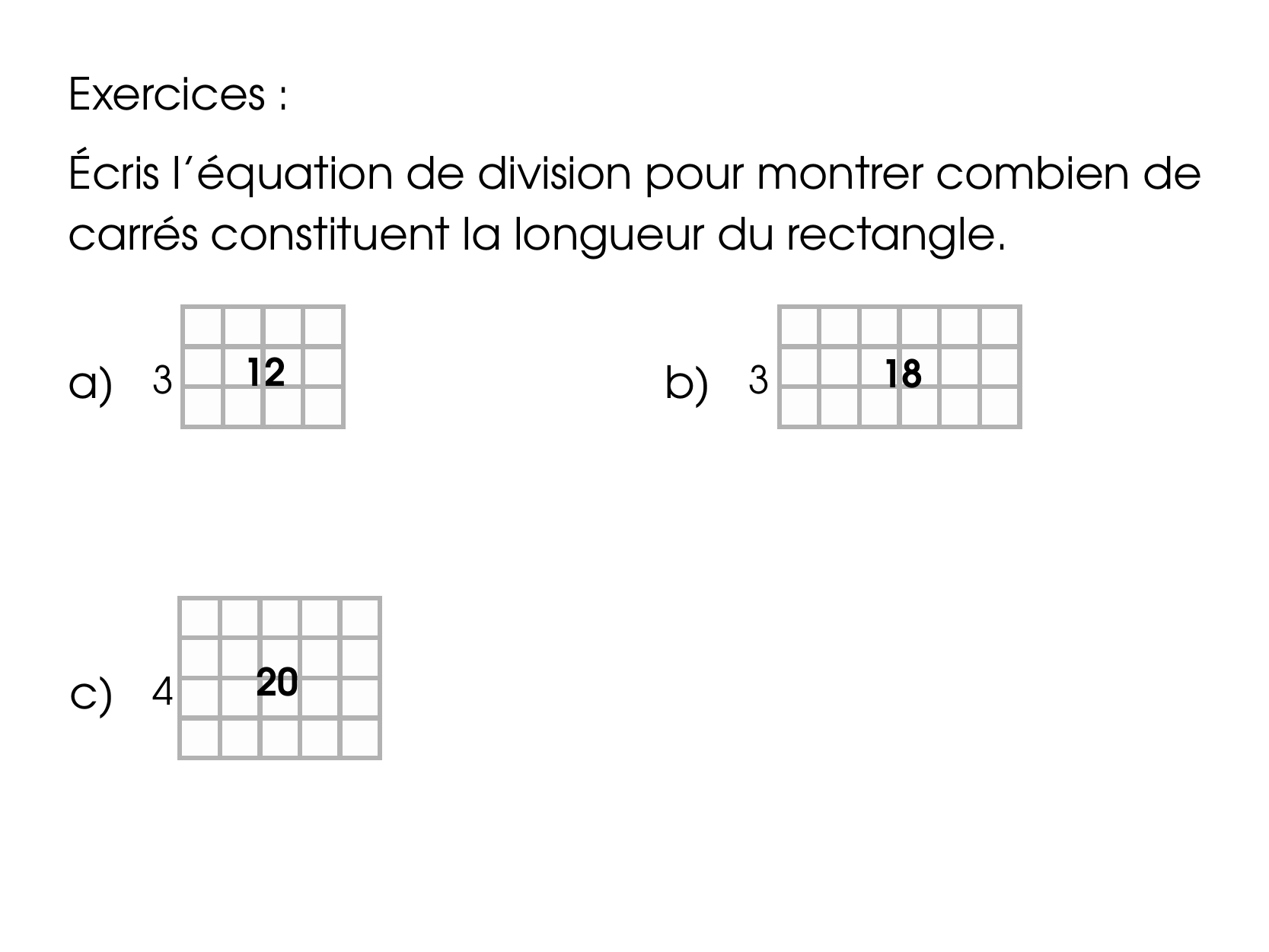

Exercices :
Écris l’équation de division pour montrer combien de carrés constituent la longueur du rectangle.

18
3
b)

12
3
a)

20
4
c)